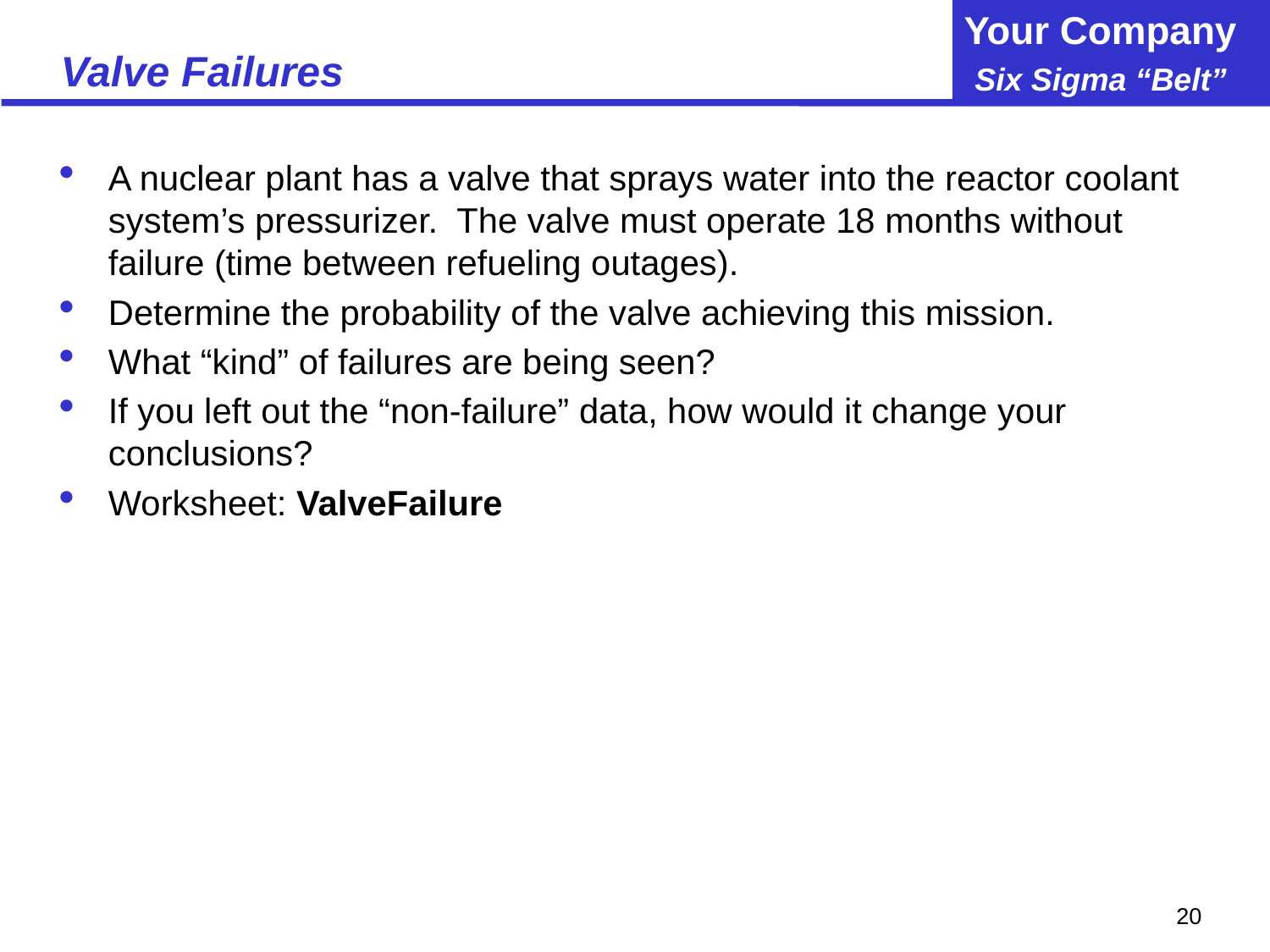

# Valve Failures
A nuclear plant has a valve that sprays water into the reactor coolant system’s pressurizer.  The valve must operate 18 months without failure (time between refueling outages).
Determine the probability of the valve achieving this mission.
What “kind” of failures are being seen?
If you left out the “non-failure” data, how would it change your conclusions?
Worksheet: ValveFailure